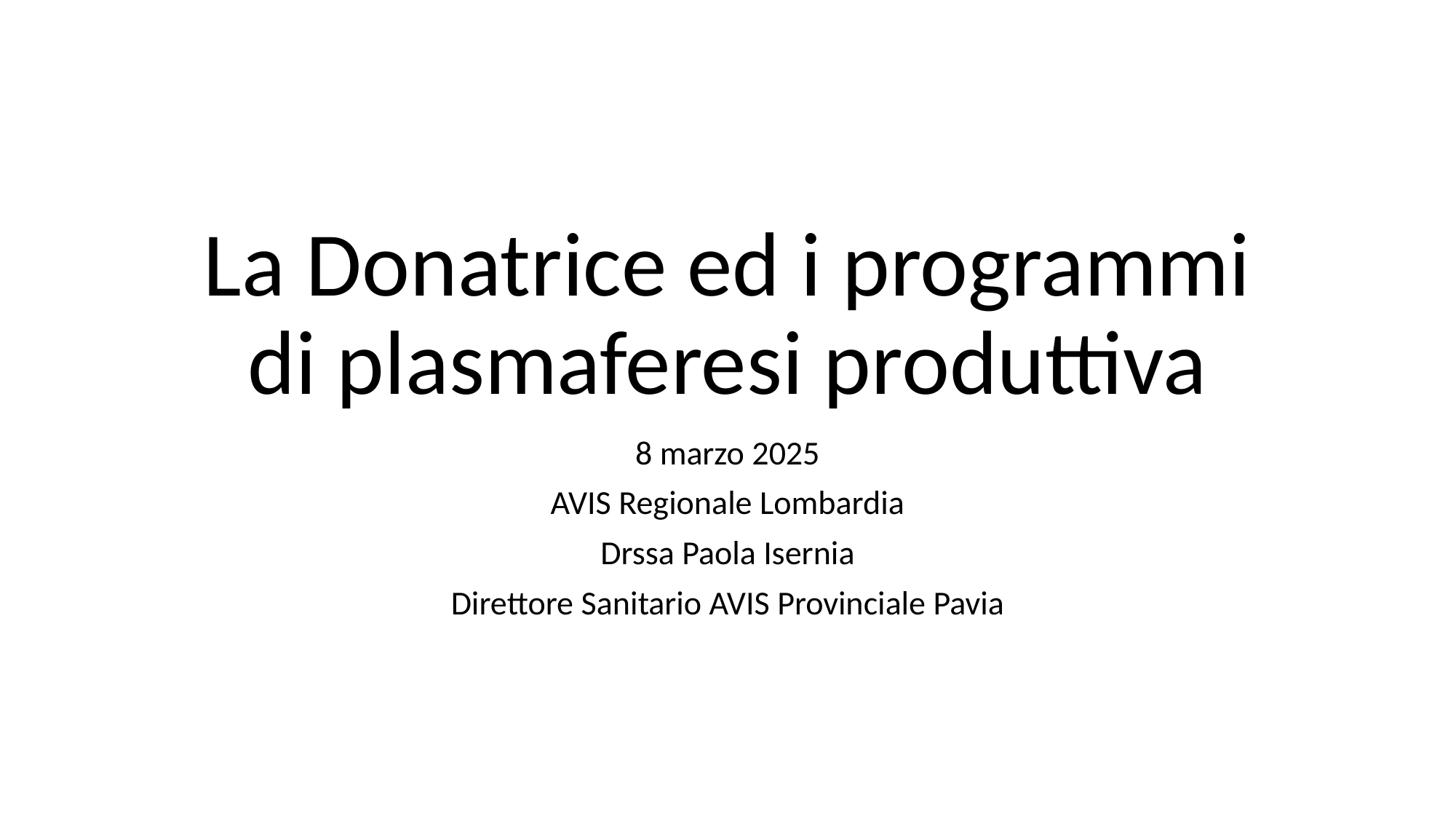

# La Donatrice ed i programmi di plasmaferesi produttiva
8 marzo 2025
AVIS Regionale Lombardia
Drssa Paola Isernia
Direttore Sanitario AVIS Provinciale Pavia